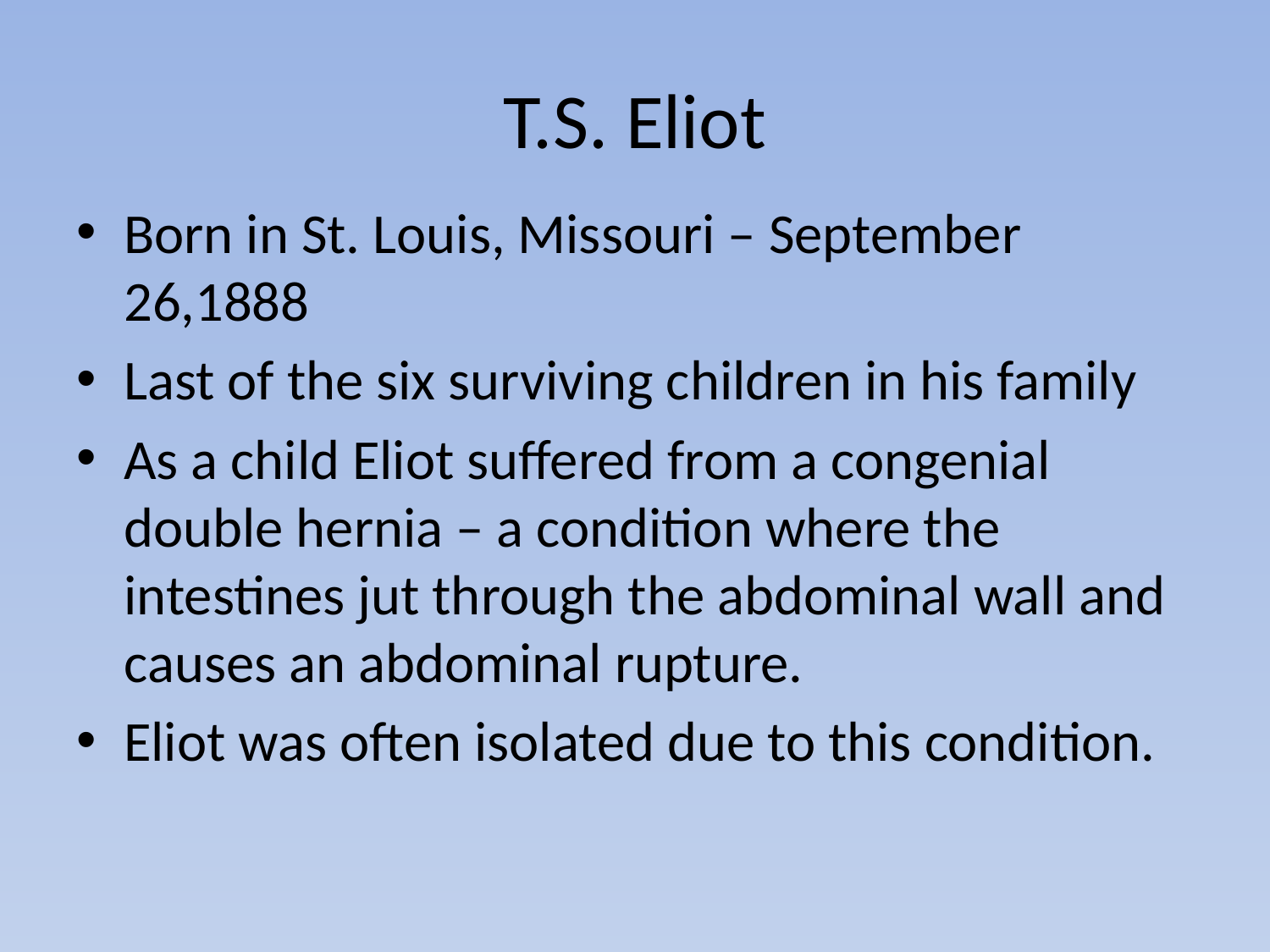

# T.S. Eliot
Born in St. Louis, Missouri – September 26,1888
Last of the six surviving children in his family
As a child Eliot suffered from a congenial double hernia – a condition where the intestines jut through the abdominal wall and causes an abdominal rupture.
Eliot was often isolated due to this condition.